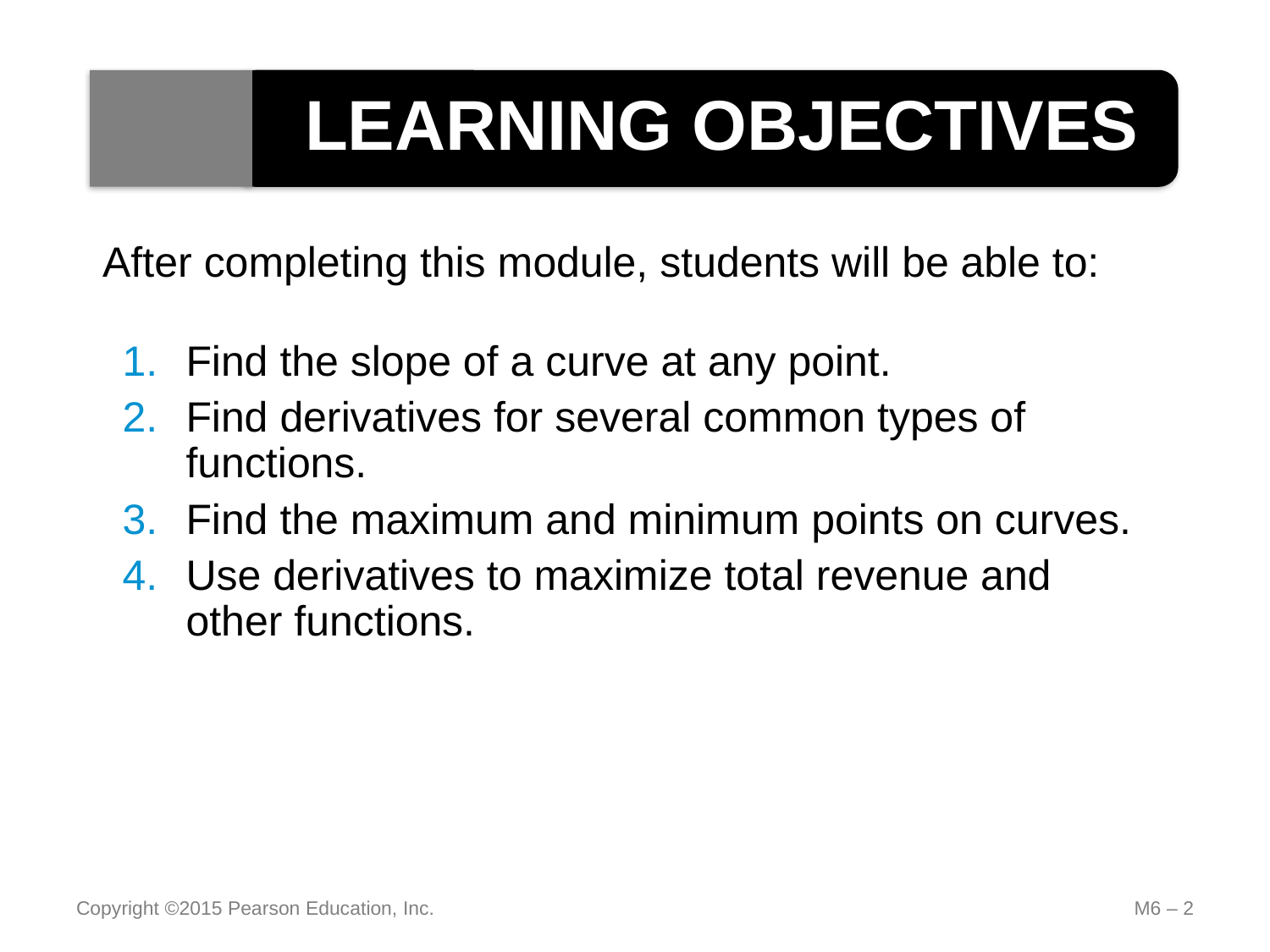

LEARNING OBJECTIVES
After completing this module, students will be able to:
Find the slope of a curve at any point.
Find derivatives for several common types of functions.
Find the maximum and minimum points on curves.
Use derivatives to maximize total revenue and other functions.
Copyright ©2015 Pearson Education, Inc.
M6 – 2